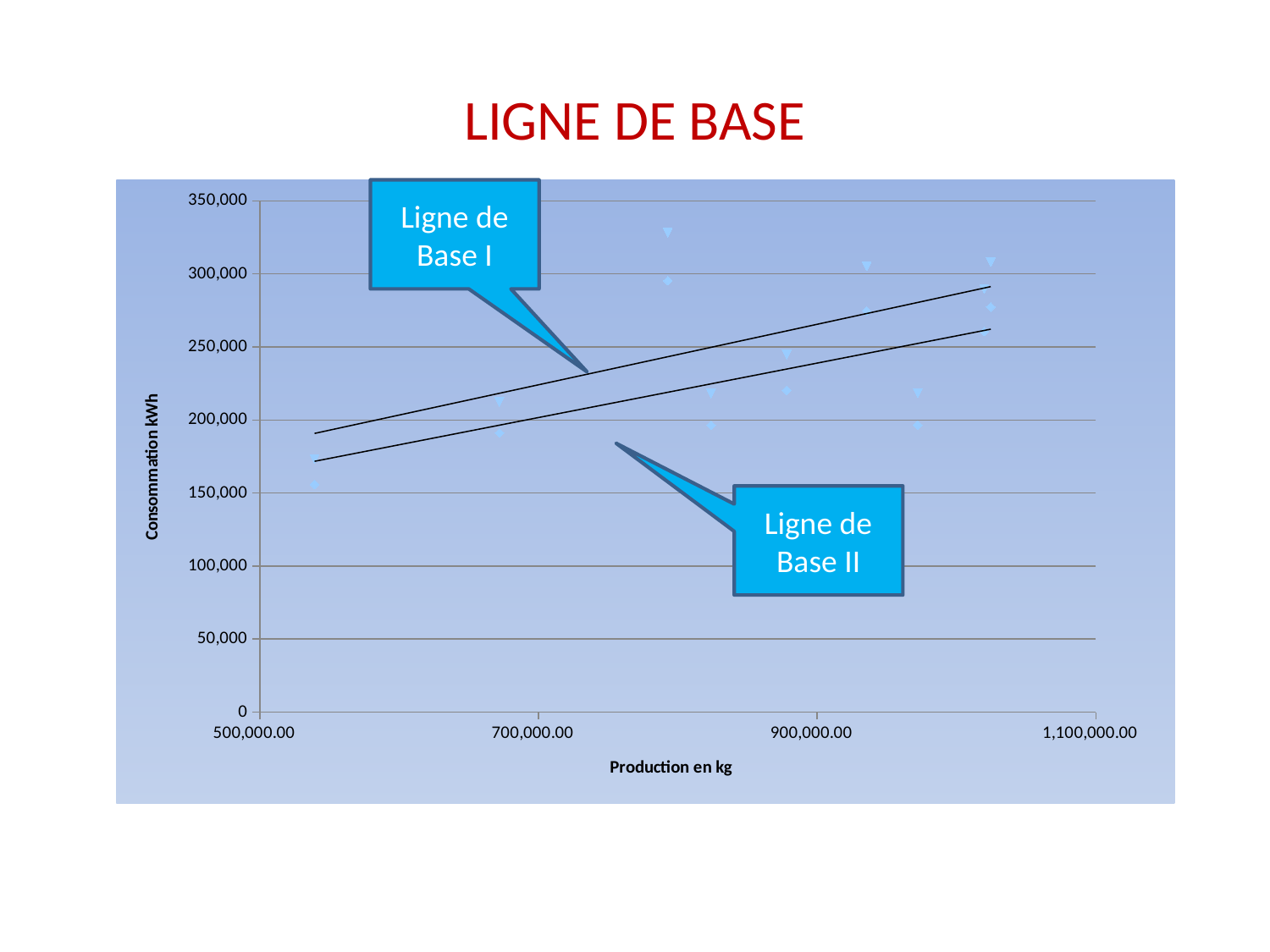

# LIGNE DE BASE

### Chart

| Category |  | Production KG |
|---|---|---|
Ligne de Base I

Ligne de Base II